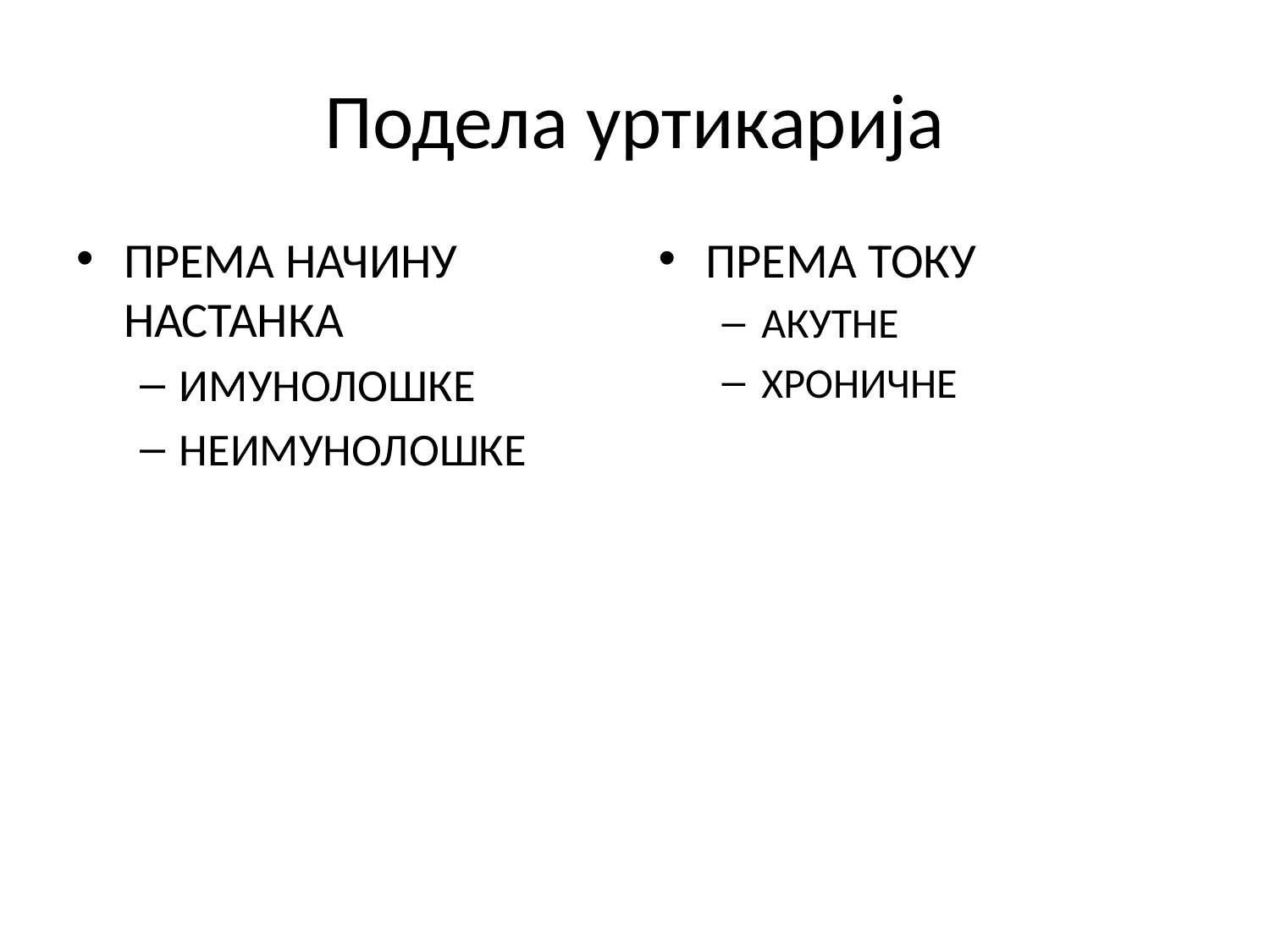

# Подела уртикарија
ПРЕМА НАЧИНУ НАСТАНКА
ИМУНОЛОШКЕ
НЕИМУНОЛОШКЕ
ПРЕМА ТОКУ
АКУТНЕ
ХРОНИЧНЕ